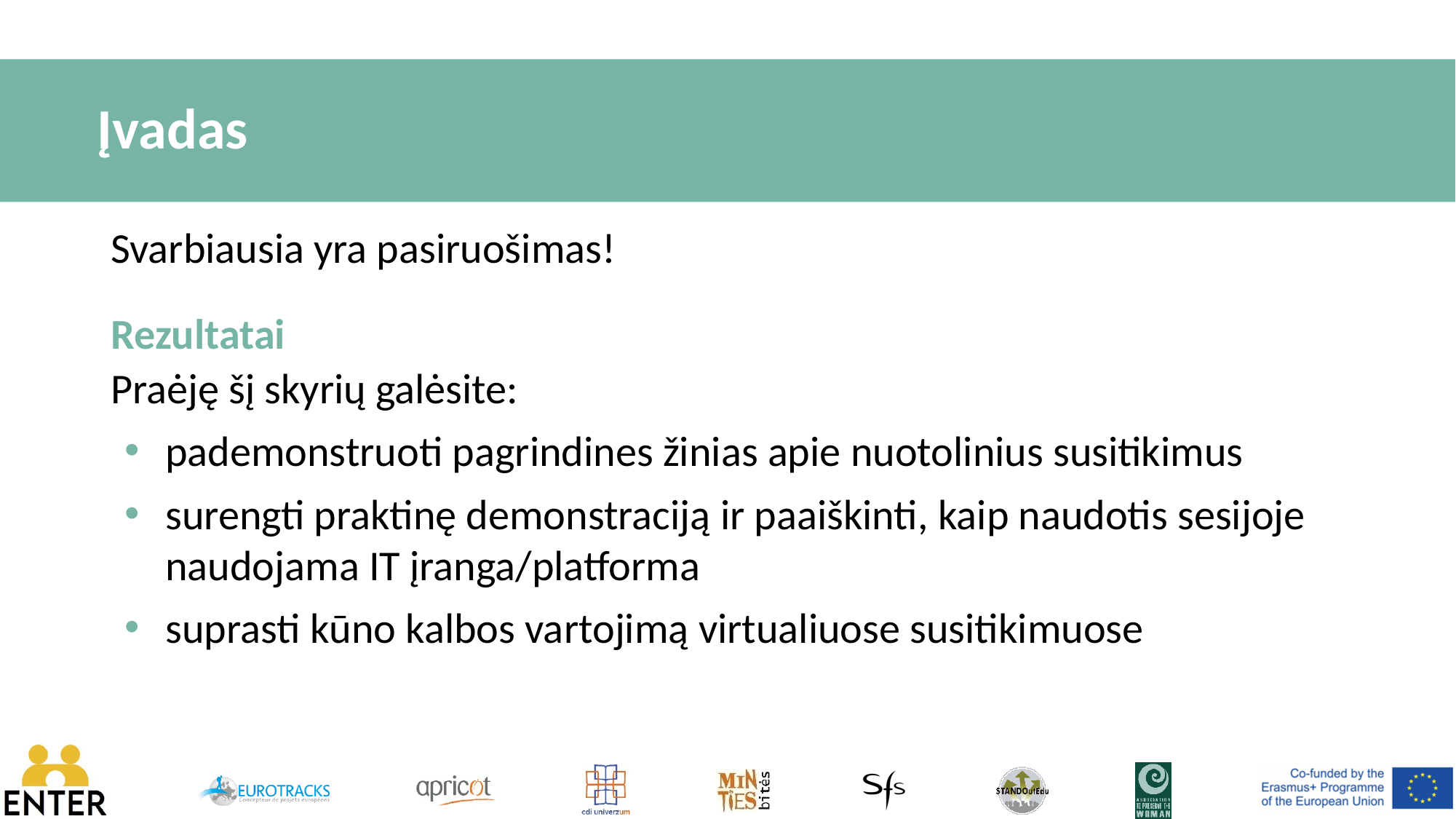

# Įvadas
Svarbiausia yra pasiruošimas!

Rezultatai
Praėję šį skyrių galėsite:
pademonstruoti pagrindines žinias apie nuotolinius susitikimus
surengti praktinę demonstraciją ir paaiškinti, kaip naudotis sesijoje naudojama IT įranga/platforma
suprasti kūno kalbos vartojimą virtualiuose susitikimuose